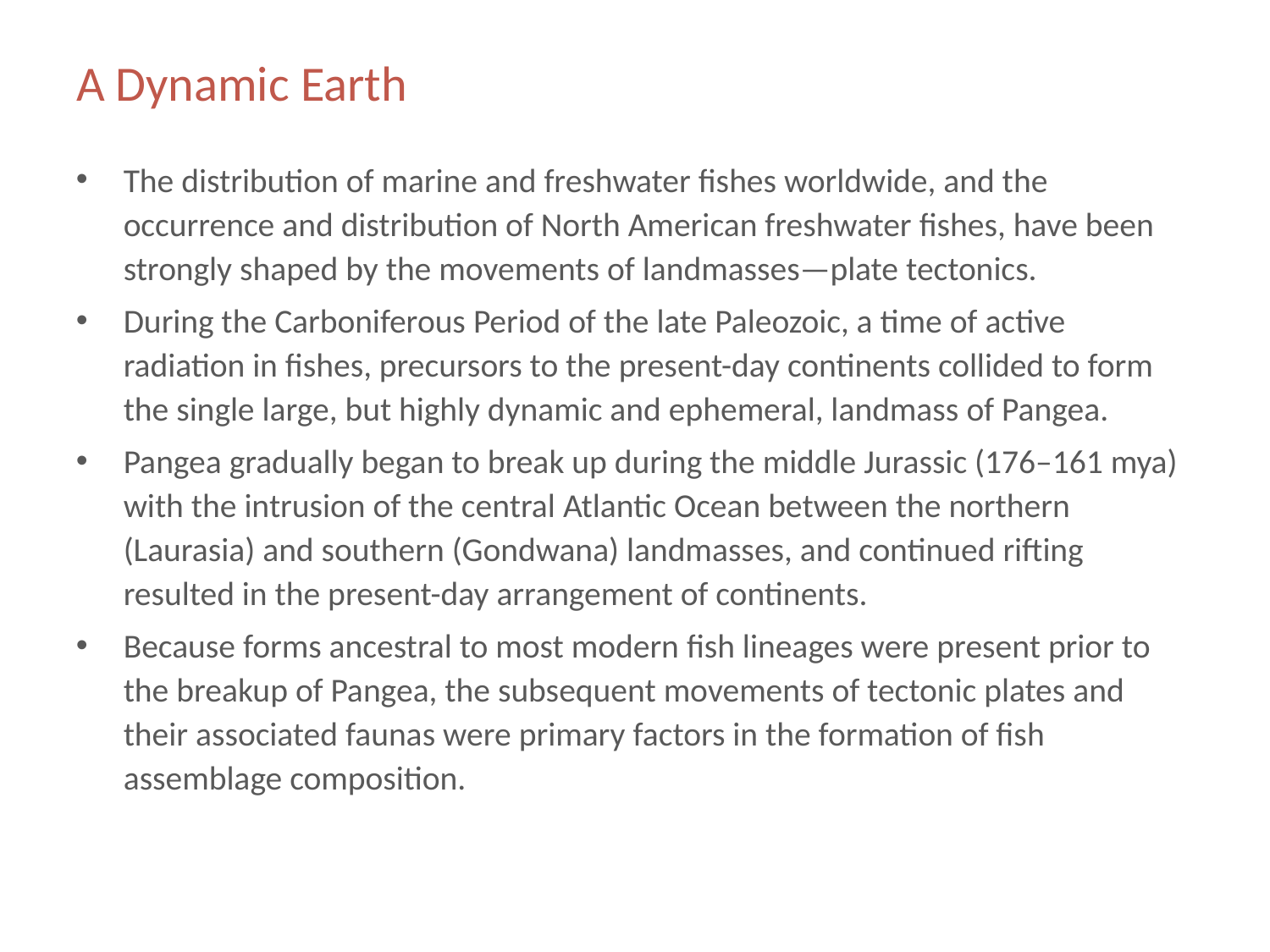

# A Dynamic Earth
The distribution of marine and freshwater fishes worldwide, and the occurrence and distribution of North American freshwater fishes, have been strongly shaped by the movements of landmasses—plate tectonics.
During the Carboniferous Period of the late Paleozoic, a time of active radiation in fishes, precursors to the present-day continents collided to form the single large, but highly dynamic and ephemeral, landmass of Pangea.
Pangea gradually began to break up during the middle Jurassic (176–161 mya) with the intrusion of the central Atlantic Ocean between the northern (Laurasia) and southern (Gondwana) landmasses, and continued rifting resulted in the present-day arrangement of continents.
Because forms ancestral to most modern fish lineages were present prior to the breakup of Pangea, the subsequent movements of tectonic plates and their associated faunas were primary factors in the formation of fish assemblage composition.